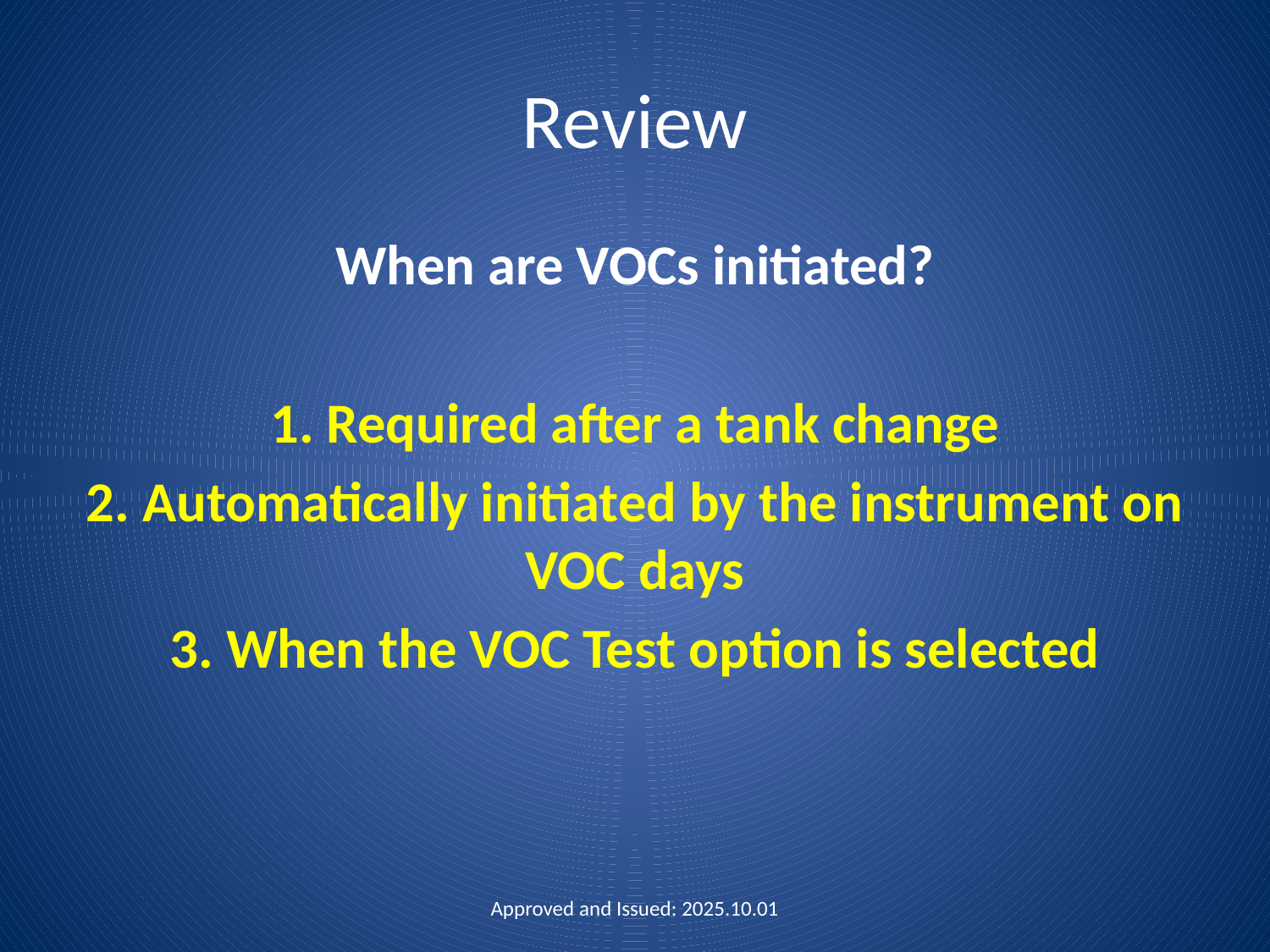

# Review
When are VOCs initiated?

1. Required after a tank change
2. Automatically initiated by the instrument on VOC days
3. When the VOC Test option is selected
Approved and Issued: 2025.10.01